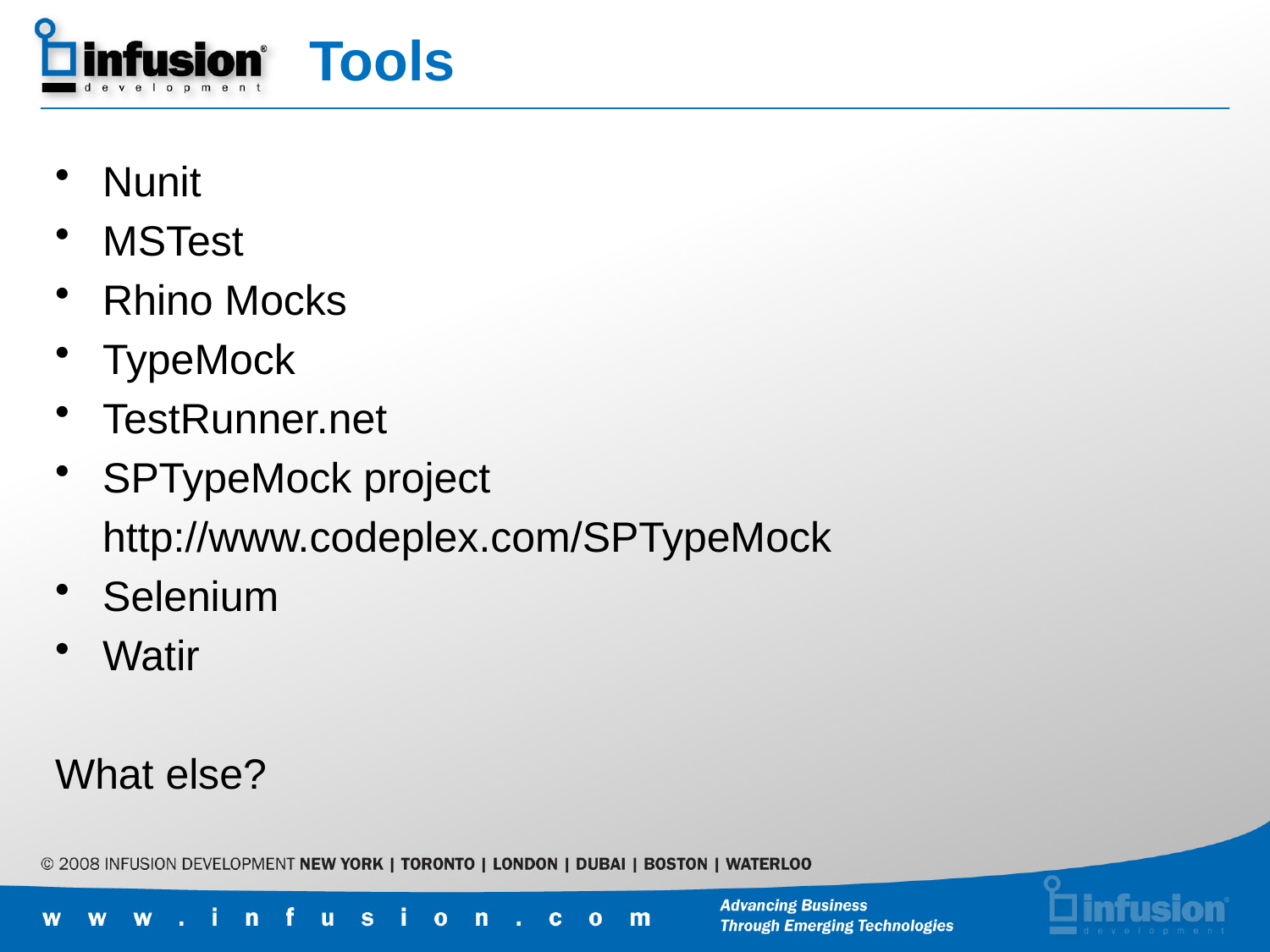

# Tools
Nunit
MSTest
Rhino Mocks
TypeMock
TestRunner.net
SPTypeMock project
	http://www.codeplex.com/SPTypeMock
Selenium
Watir

What else?